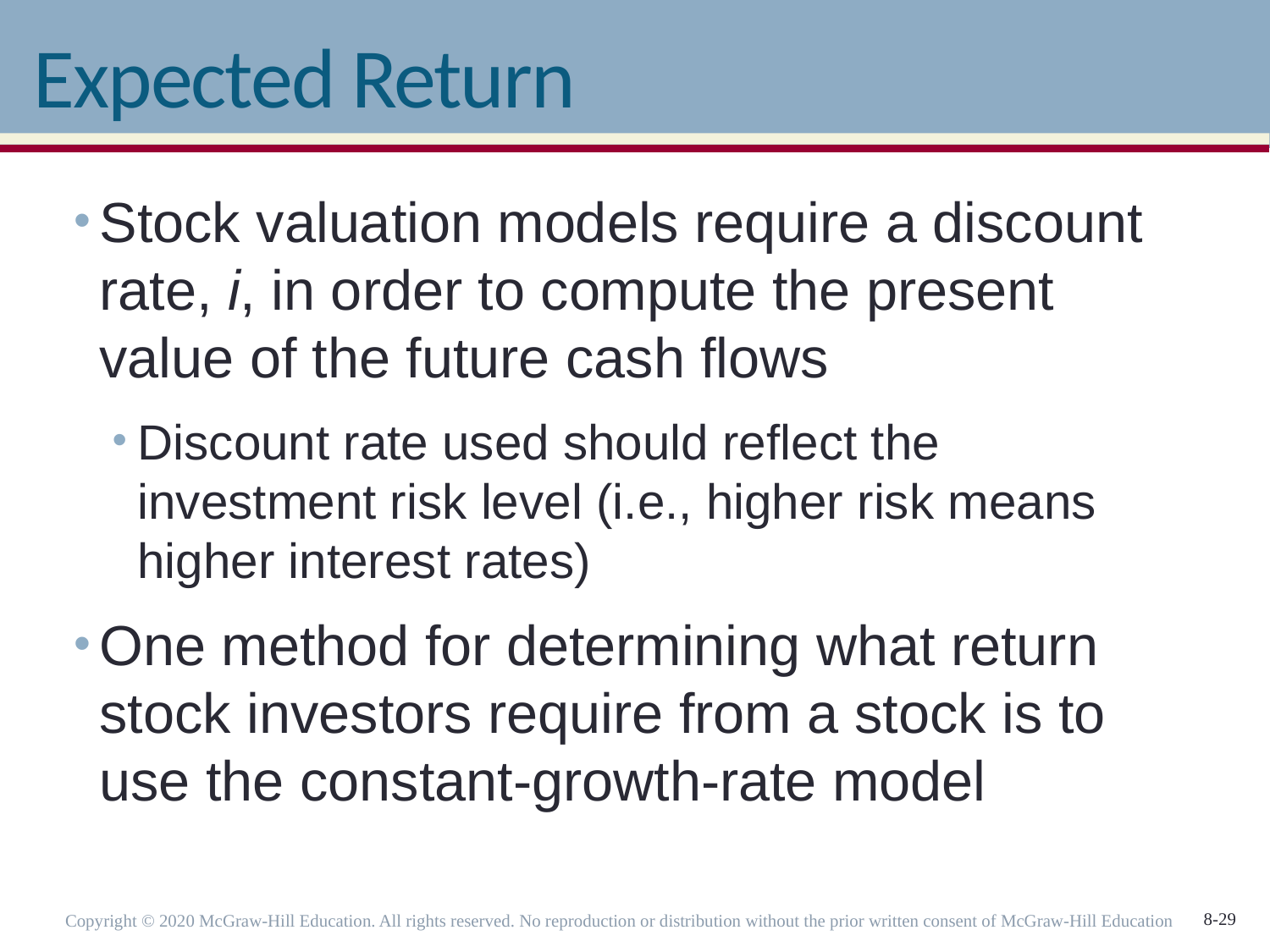

# Expected Return
Stock valuation models require a discount rate, i, in order to compute the present value of the future cash flows
Discount rate used should reflect the investment risk level (i.e., higher risk means higher interest rates)
One method for determining what return stock investors require from a stock is to use the constant-growth-rate model
Copyright © 2020 McGraw-Hill Education. All rights reserved. No reproduction or distribution without the prior written consent of McGraw-Hill Education